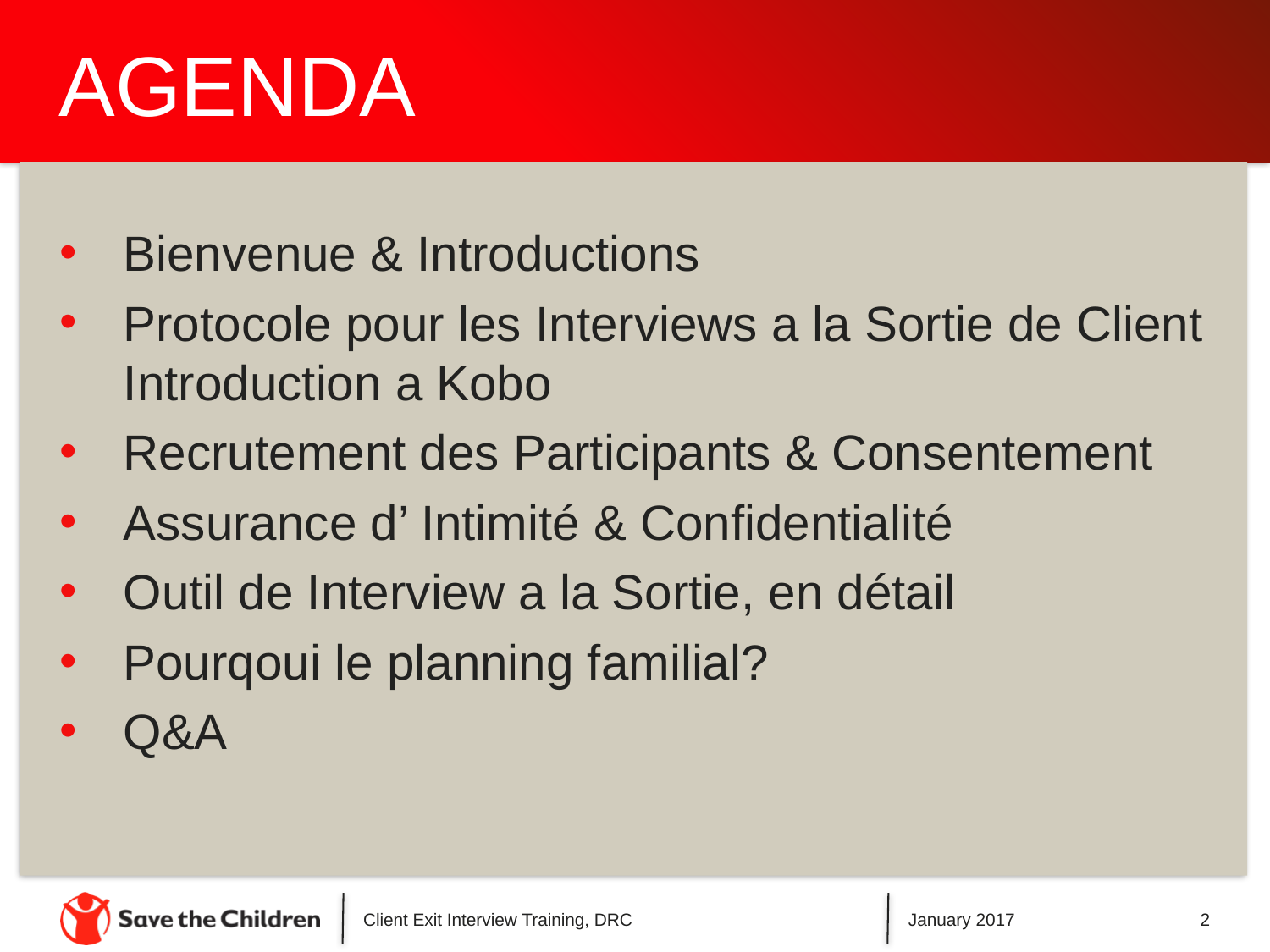

# AGENDA
Bienvenue & Introductions
Protocole pour les Interviews a la Sortie de Client Introduction a Kobo
Recrutement des Participants & Consentement
Assurance d’ Intimité & Confidentialité
Outil de Interview a la Sortie, en détail
Pourqoui le planning familial?
Q&A

Client Exit Interview Training, DRC
January 2017
2